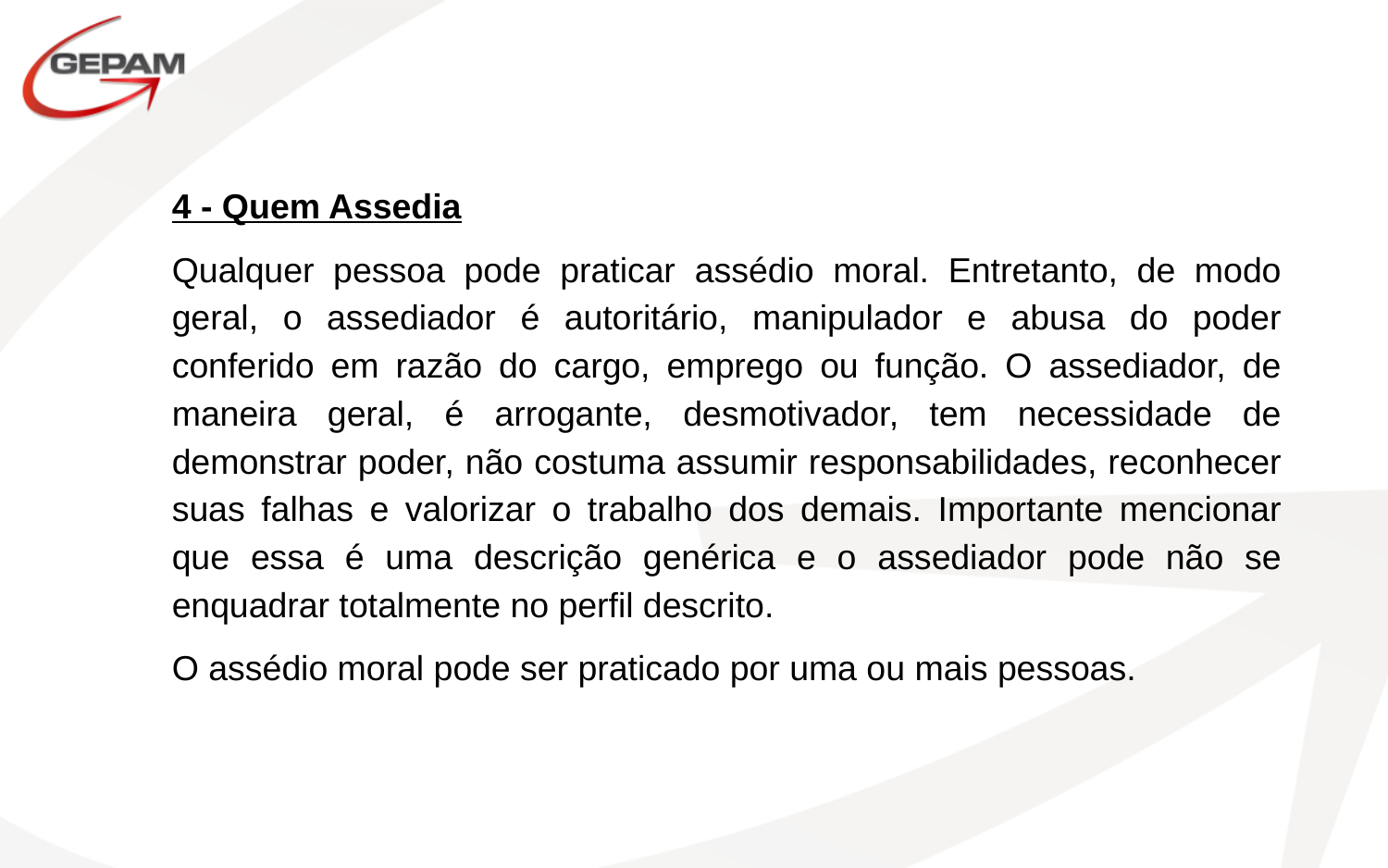

4 - Quem Assedia
Qualquer pessoa pode praticar assédio moral. Entretanto, de modo geral, o assediador é autoritário, manipulador e abusa do poder conferido em razão do cargo, emprego ou função. O assediador, de maneira geral, é arrogante, desmotivador, tem necessidade de demonstrar poder, não costuma assumir responsabilidades, reconhecer suas falhas e valorizar o trabalho dos demais. Importante mencionar que essa é uma descrição genérica e o assediador pode não se enquadrar totalmente no perfil descrito.
O assédio moral pode ser praticado por uma ou mais pessoas.